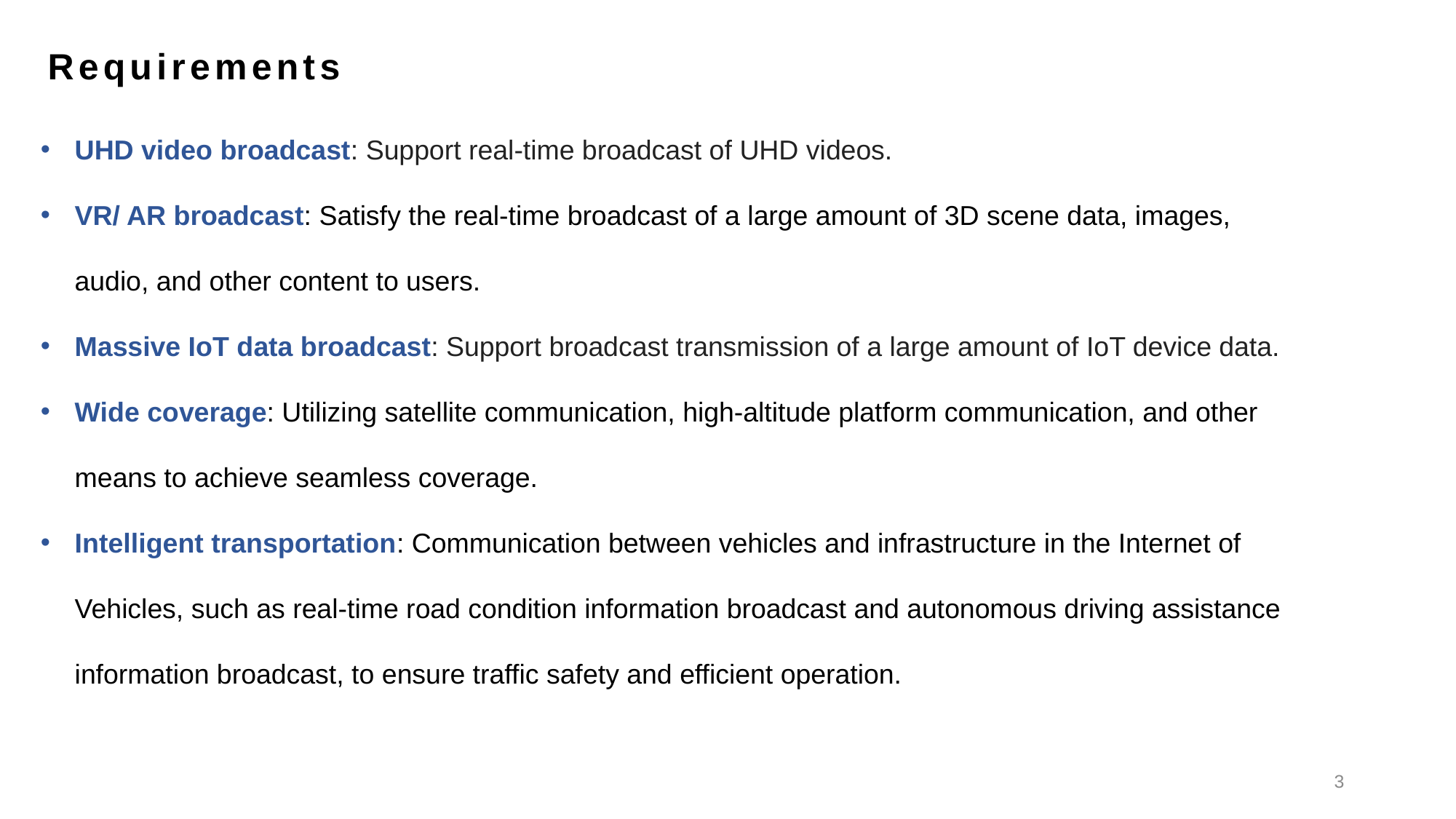

Requirements
UHD video broadcast: Support real-time broadcast of UHD videos.
VR/ AR broadcast: Satisfy the real-time broadcast of a large amount of 3D scene data, images, audio, and other content to users.
Massive IoT data broadcast: Support broadcast transmission of a large amount of IoT device data.
Wide coverage: Utilizing satellite communication, high-altitude platform communication, and other means to achieve seamless coverage.
Intelligent transportation: Communication between vehicles and infrastructure in the Internet of Vehicles, such as real-time road condition information broadcast and autonomous driving assistance information broadcast, to ensure traffic safety and efficient operation.
3